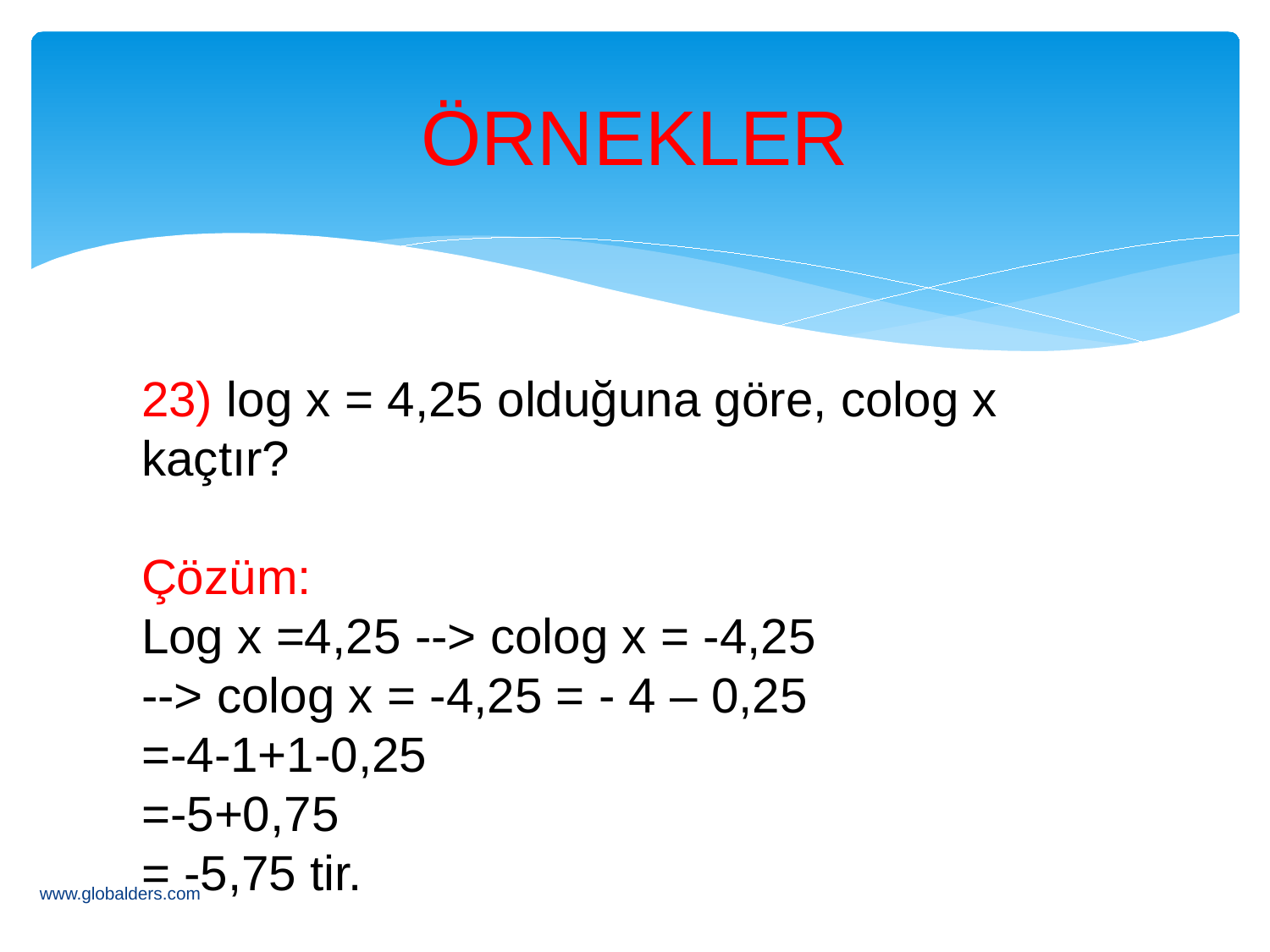

# ÖRNEKLER
23) log x = 4,25 olduğuna göre, colog x kaçtır?
Çözüm:
Log x =4,25 --> colog x = -4,25
--> colog x = -4,25 = - 4 – 0,25
=-4-1+1-0,25
=-5+0,75
= -5,75 tir.
www.globalders.com